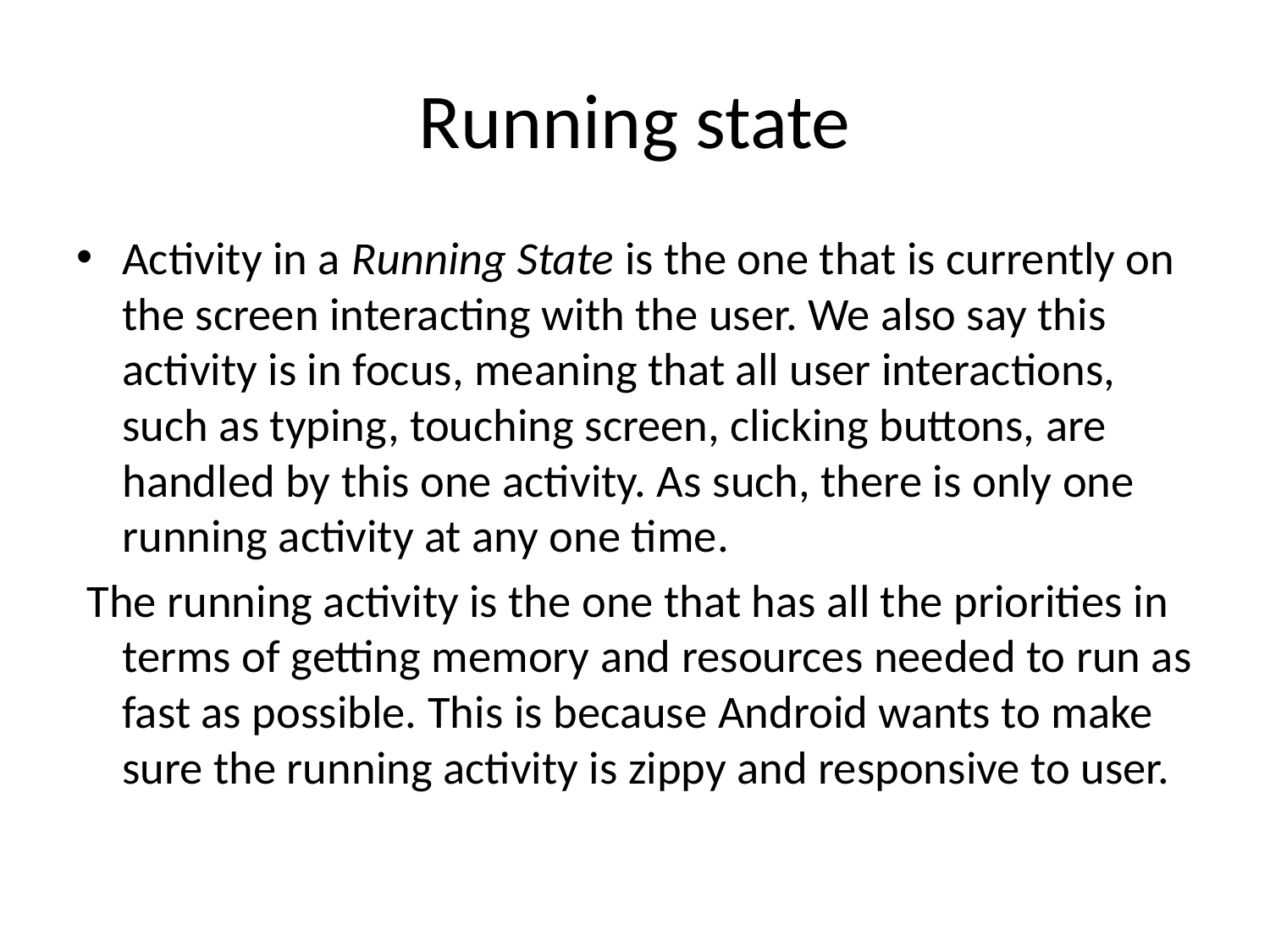

# Running state
Activity in a Running State is the one that is currently on the screen interacting with the user. We also say this activity is in focus, meaning that all user interactions, such as typing, touching screen, clicking buttons, are handled by this one activity. As such, there is only one running activity at any one time.
 The running activity is the one that has all the priorities in terms of getting memory and resources needed to run as fast as possible. This is because Android wants to make sure the running activity is zippy and responsive to user.